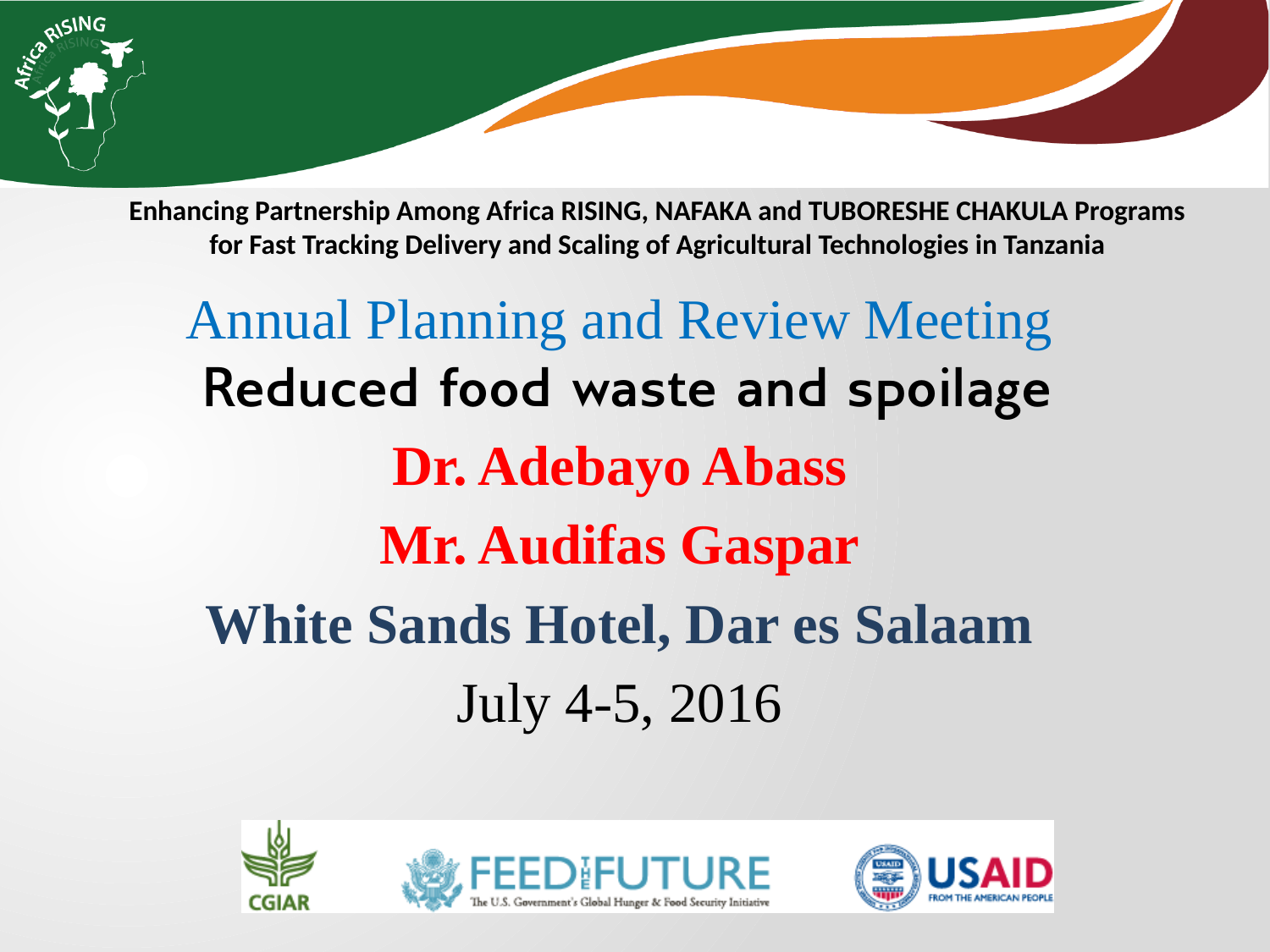

Enhancing Partnership Among Africa RISING, NAFAKA and TUBORESHE CHAKULA Programs for Fast Tracking Delivery and Scaling of Agricultural Technologies in Tanzania
Annual Planning and Review Meeting
Reduced food waste and spoilage
Dr. Adebayo Abass
Mr. Audifas Gaspar
White Sands Hotel, Dar es Salaam
July 4-5, 2016